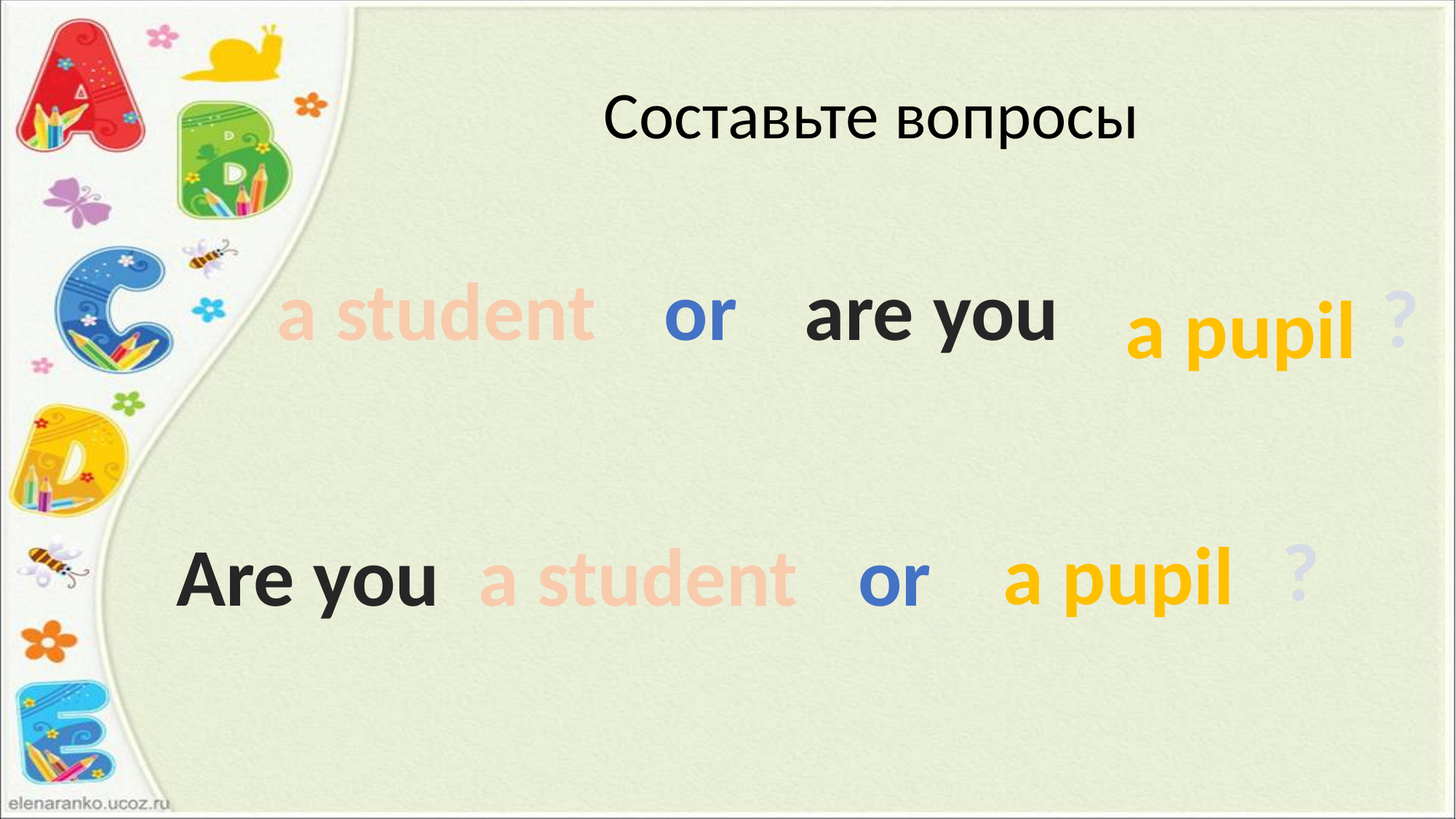

# Составьте вопросы
a student
or
are you
?
a pupil
?
a pupil
Are you
a student
or